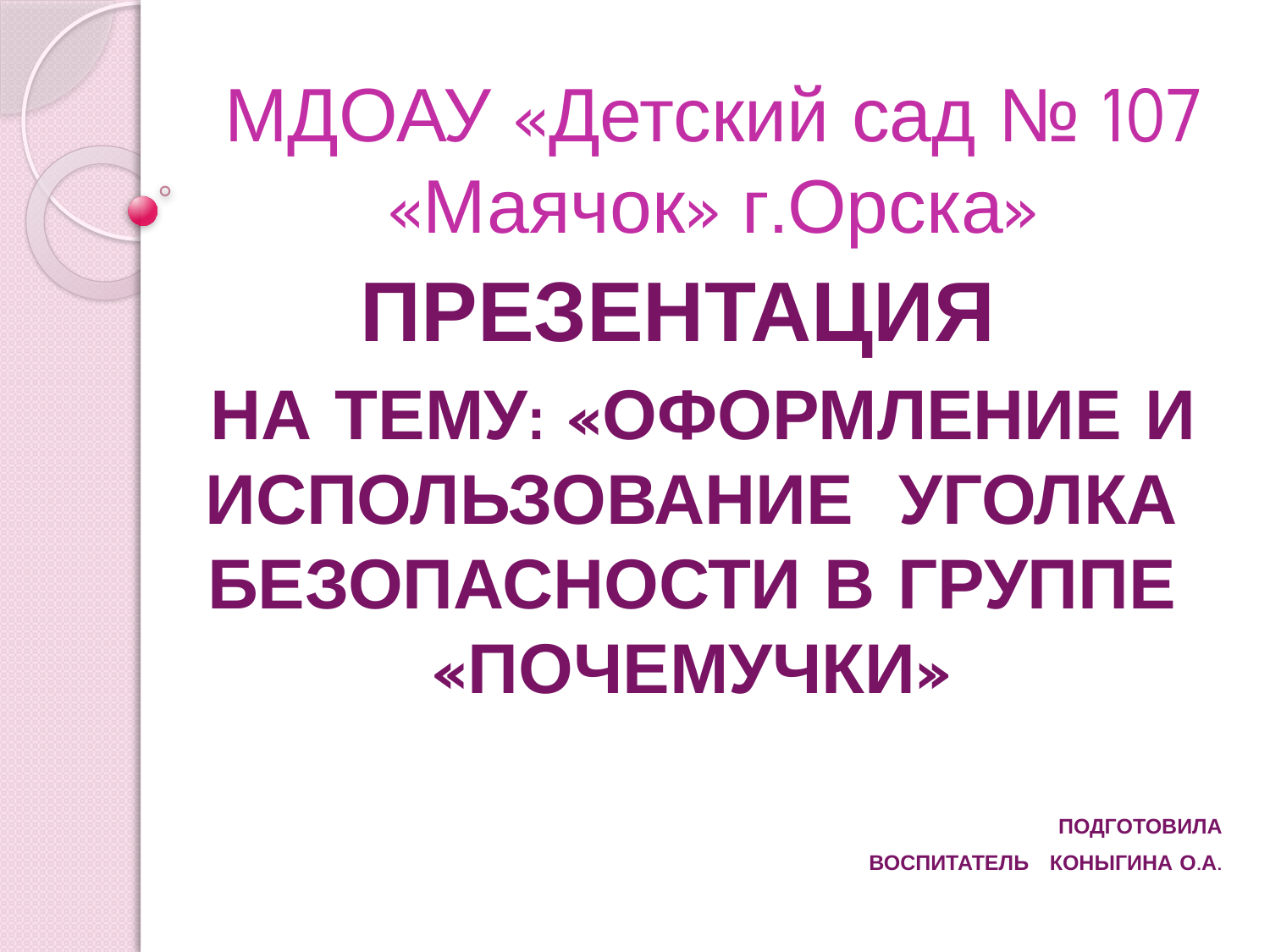

# МДОАУ «Детский сад № 107 «Маячок» г.Орска»
ПРЕЗЕНТАЦИЯ
 НА ТЕМУ: «ОФОРМЛЕНИЕ И ИСПОЛЬЗОВАНИЕ  УГОЛКА БЕЗОПАСНОСТИ В ГРУППЕ «ПОЧЕМУЧКИ»

ПОДГОТОВИЛА
ВОСПИТАТЕЛЬ   КОНЫГИНА О.А.